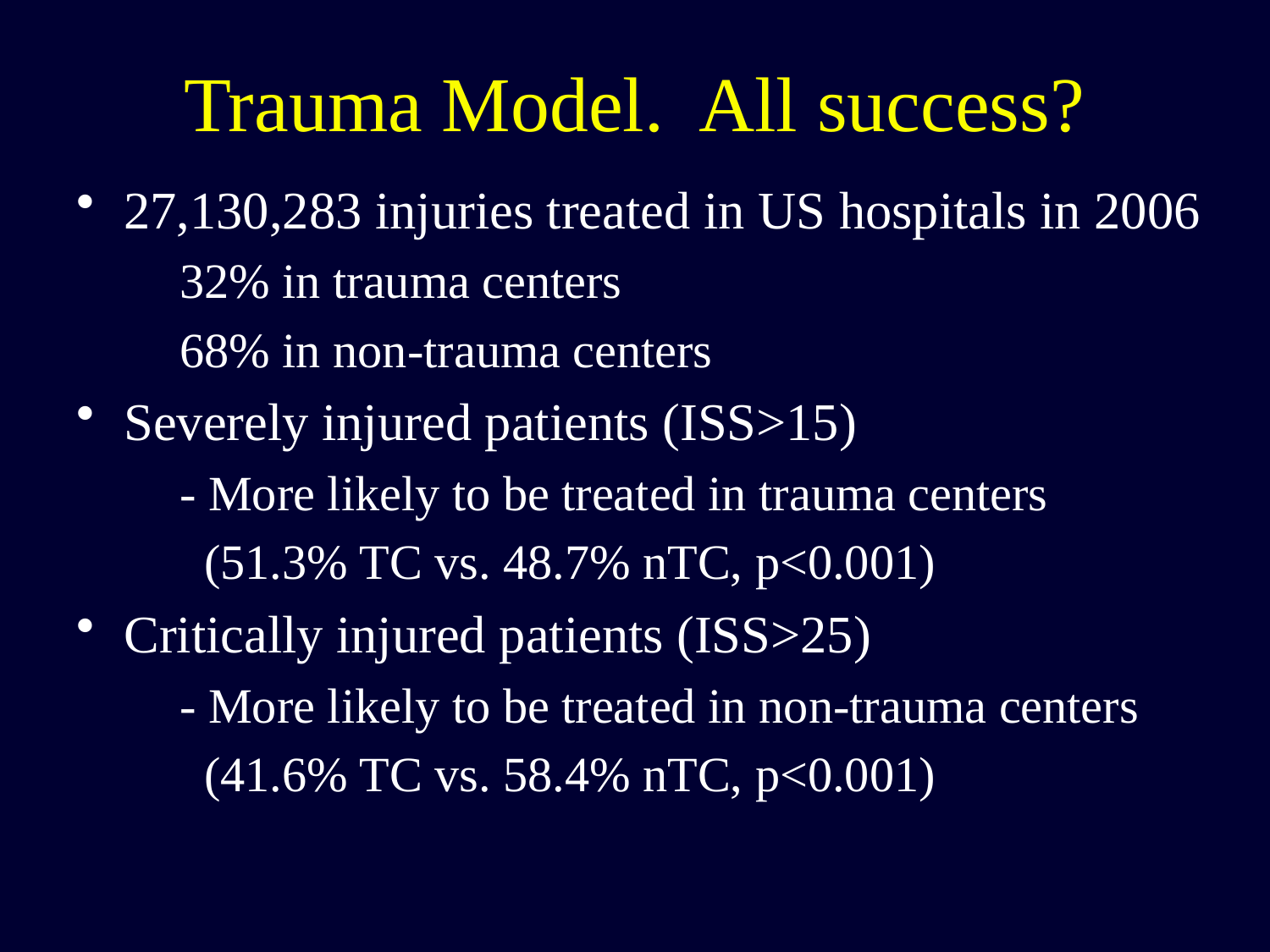

# Trauma Model.  All success?
27,130,283 injuries treated in US hospitals in 2006
32% in trauma centers
68% in non-trauma centers
Severely injured patients (ISS>15)
- More likely to be treated in trauma centers
  (51.3% TC vs. 48.7% nTC, p<0.001)
Critically injured patients (ISS>25)
- More likely to be treated in non-trauma centers
  (41.6% TC vs. 58.4% nTC, p<0.001)